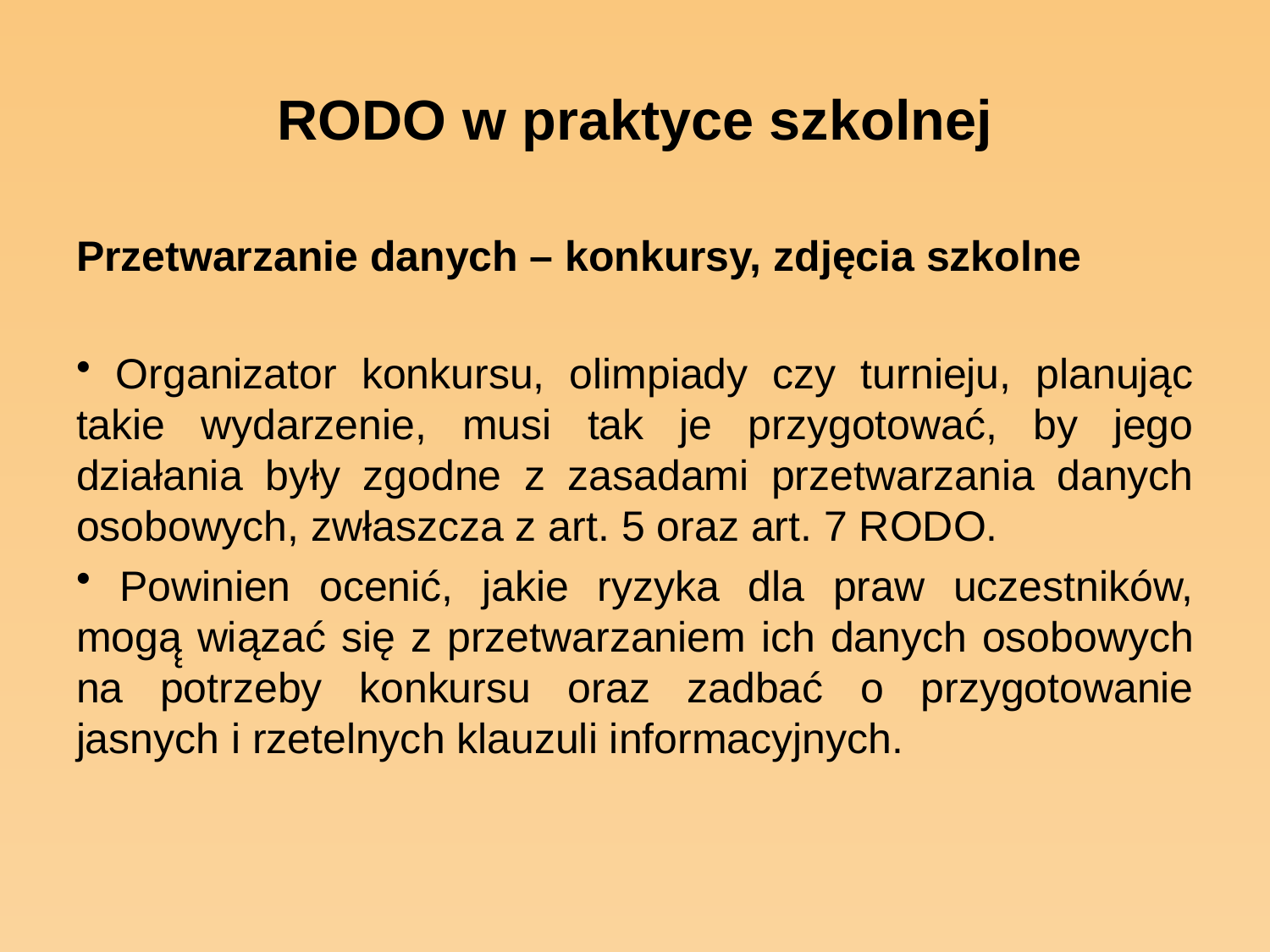

# RODO w praktyce szkolnej
Przetwarzanie danych – konkursy, zdjęcia szkolne

 Organizator konkursu, olimpiady czy turnieju, planując takie wydarzenie, musi tak je przygotować, by jego działania były zgodne z zasadami przetwarzania danych osobowych, zwłaszcza z art. 5 oraz art. 7 RODO.
 Powinien ocenić, jakie ryzyka dla praw uczestników, mogą̨ wiązać się z przetwarzaniem ich danych osobowych na potrzeby konkursu oraz zadbać o przygotowanie jasnych i rzetelnych klauzuli informacyjnych.